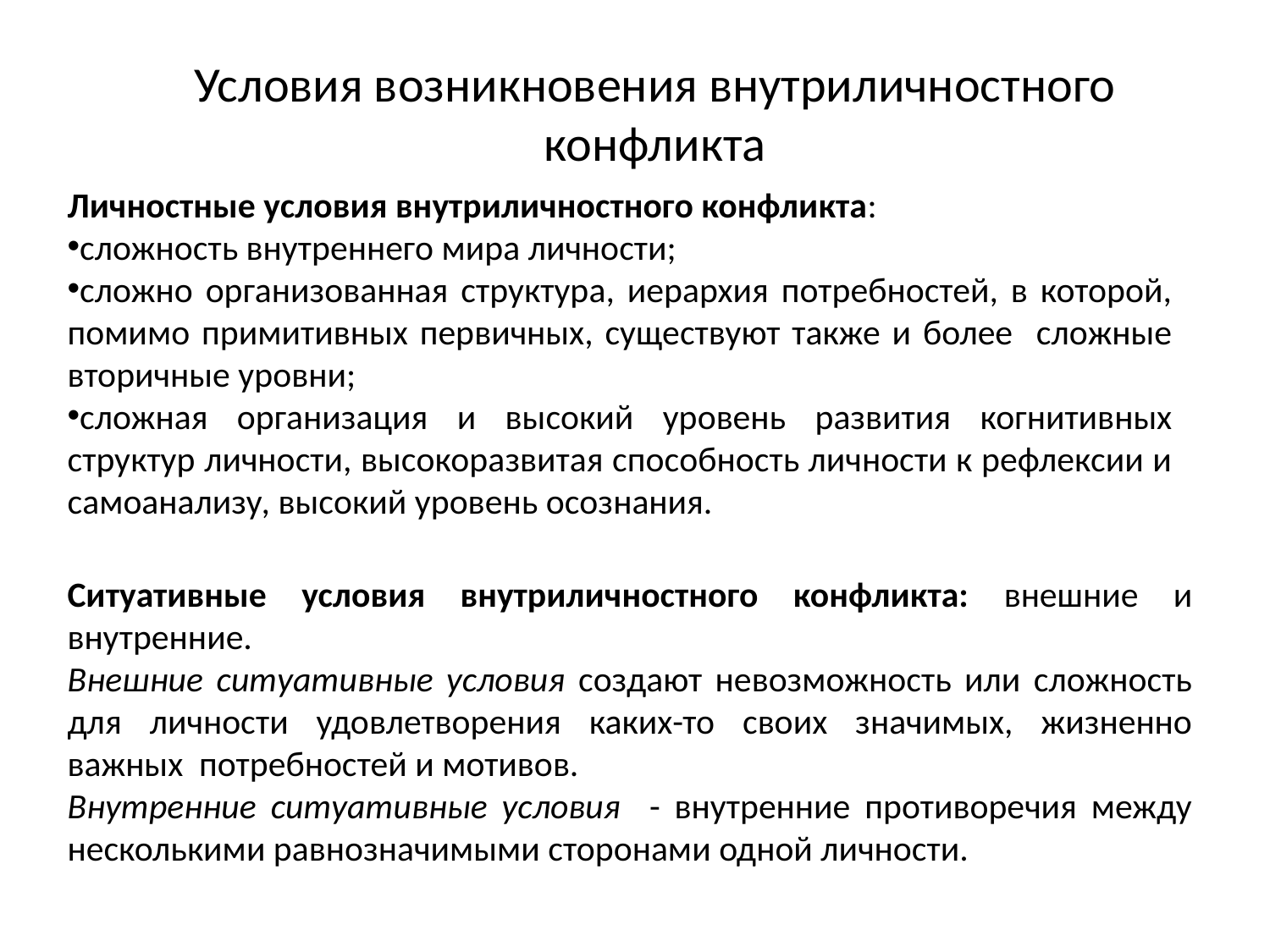

Условия возникновения внутриличностного конфликта
Личностные условия внутриличностного конфликта:
сложность внутреннего мира личности;
сложно организованная структура, иерархия потребностей, в которой, помимо примитивных первичных, существуют также и более  сложные вторичные уровни;
сложная организация и высокий уровень развития когнитивных структур личности, высокоразвитая способность личности к рефлексии и самоанализу, высокий уровень осознания.
Ситуативные условия внутриличностного конфликта: внешние и внутренние.
Внешние ситуативные условия создают невозможность или сложность для личности удовлетворения каких-то своих значимых, жизненно важных  потребностей и мотивов.
Внутренние ситуативные условия  - внутренние противоречия между несколькими равнозначимыми сторонами одной личности.